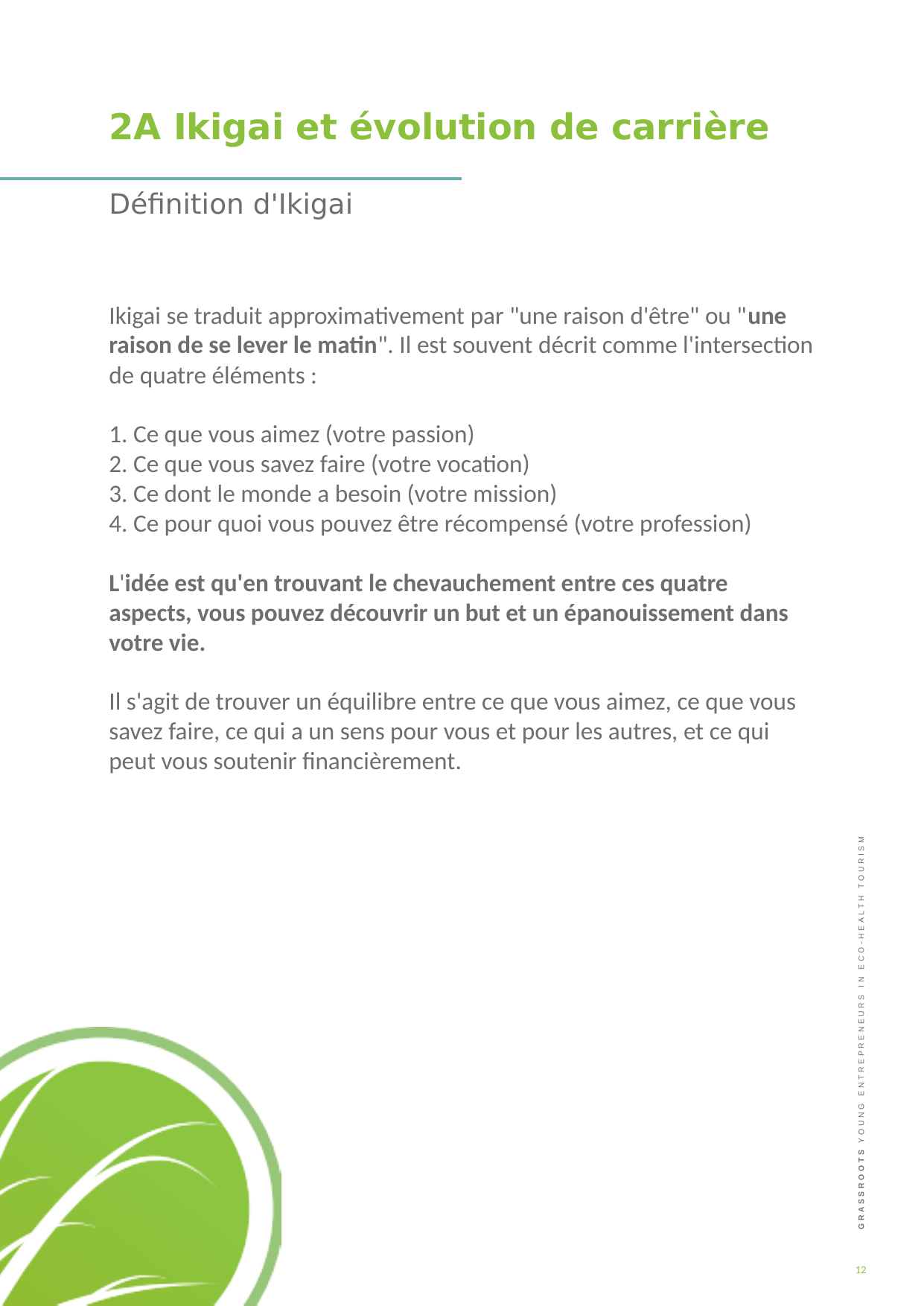

2A Ikigai et évolution de carrière
Définition d'Ikigai
Ikigai se traduit approximativement par "une raison d'être" ou "une raison de se lever le matin". Il est souvent décrit comme l'intersection de quatre éléments :
1. Ce que vous aimez (votre passion)
2. Ce que vous savez faire (votre vocation)
3. Ce dont le monde a besoin (votre mission)
4. Ce pour quoi vous pouvez être récompensé (votre profession)
L'idée est qu'en trouvant le chevauchement entre ces quatre aspects, vous pouvez découvrir un but et un épanouissement dans votre vie.

Il s'agit de trouver un équilibre entre ce que vous aimez, ce que vous savez faire, ce qui a un sens pour vous et pour les autres, et ce qui peut vous soutenir financièrement.
12